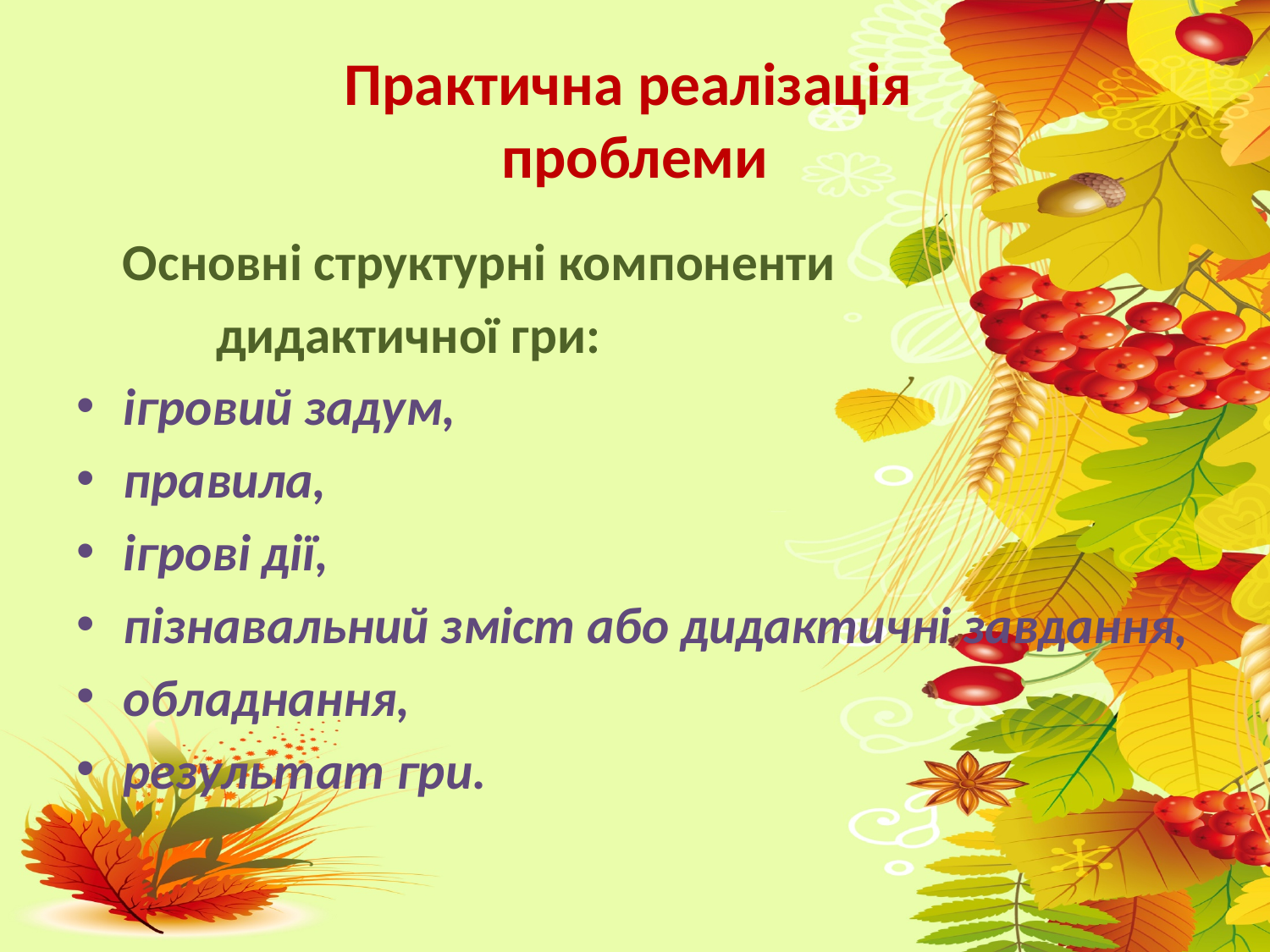

# Практична реалізація проблеми
    Основні структурні компоненти
            дидактичної гри:
ігровий задум,
правила,
ігрові дії,
пізнавальний зміст або дидактичні завдання,
обладнання,
результат гри.